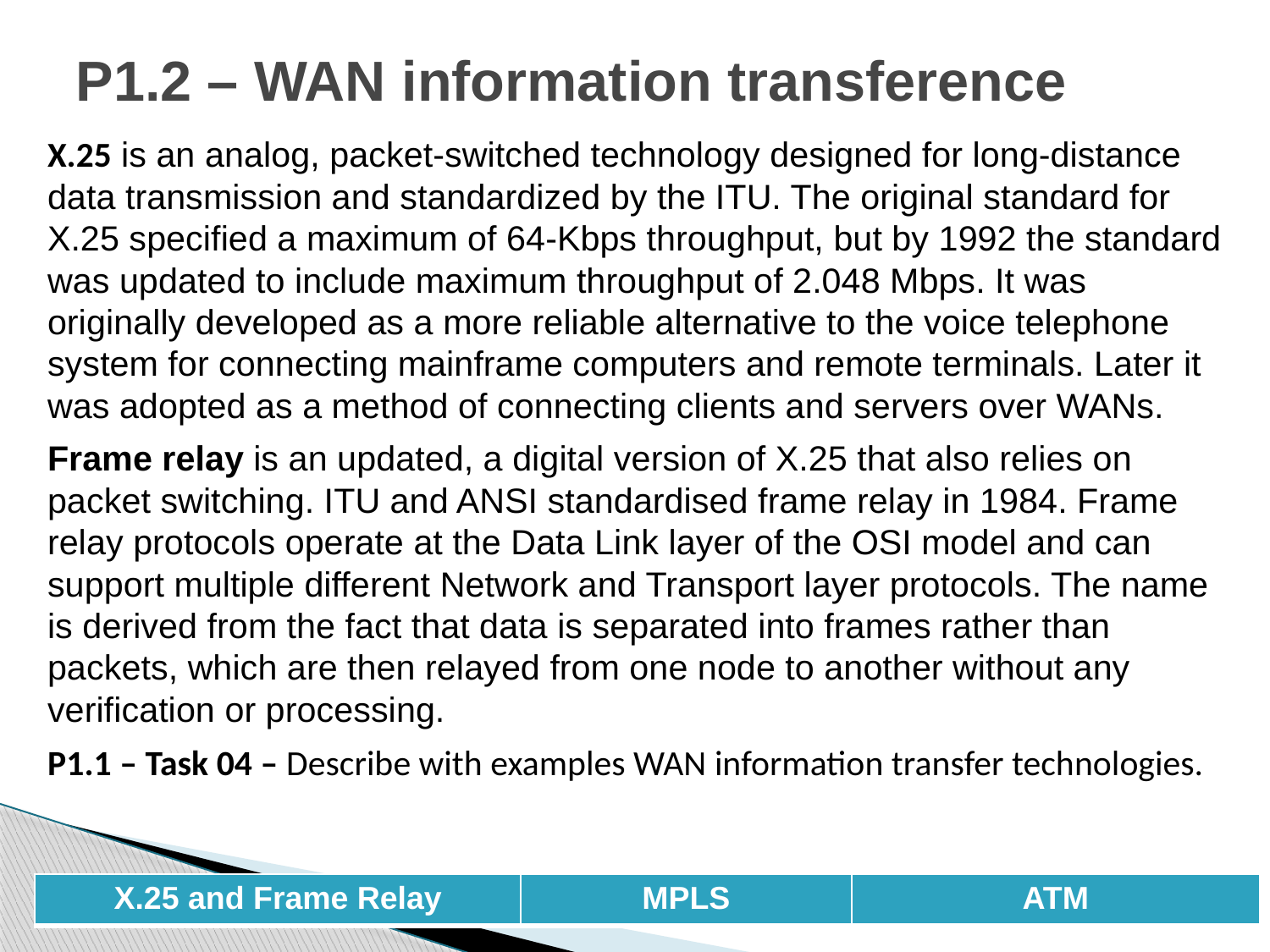

P1.2 – WAN information transference
X.25 is an analog, packet-switched technology designed for long-distance data transmission and standardized by the ITU. The original standard for X.25 specified a maximum of 64-Kbps throughput, but by 1992 the standard was updated to include maximum throughput of 2.048 Mbps. It was originally developed as a more reliable alternative to the voice telephone system for connecting mainframe computers and remote terminals. Later it was adopted as a method of connecting clients and servers over WANs.
Frame relay is an updated, a digital version of X.25 that also relies on packet switching. ITU and ANSI standardised frame relay in 1984. Frame relay protocols operate at the Data Link layer of the OSI model and can support multiple different Network and Transport layer protocols. The name is derived from the fact that data is separated into frames rather than packets, which are then relayed from one node to another without any verification or processing.
P1.1 – Task 04 – Describe with examples WAN information transfer technologies.
| X.25 and Frame Relay | MPLS | ATM |
| --- | --- | --- |